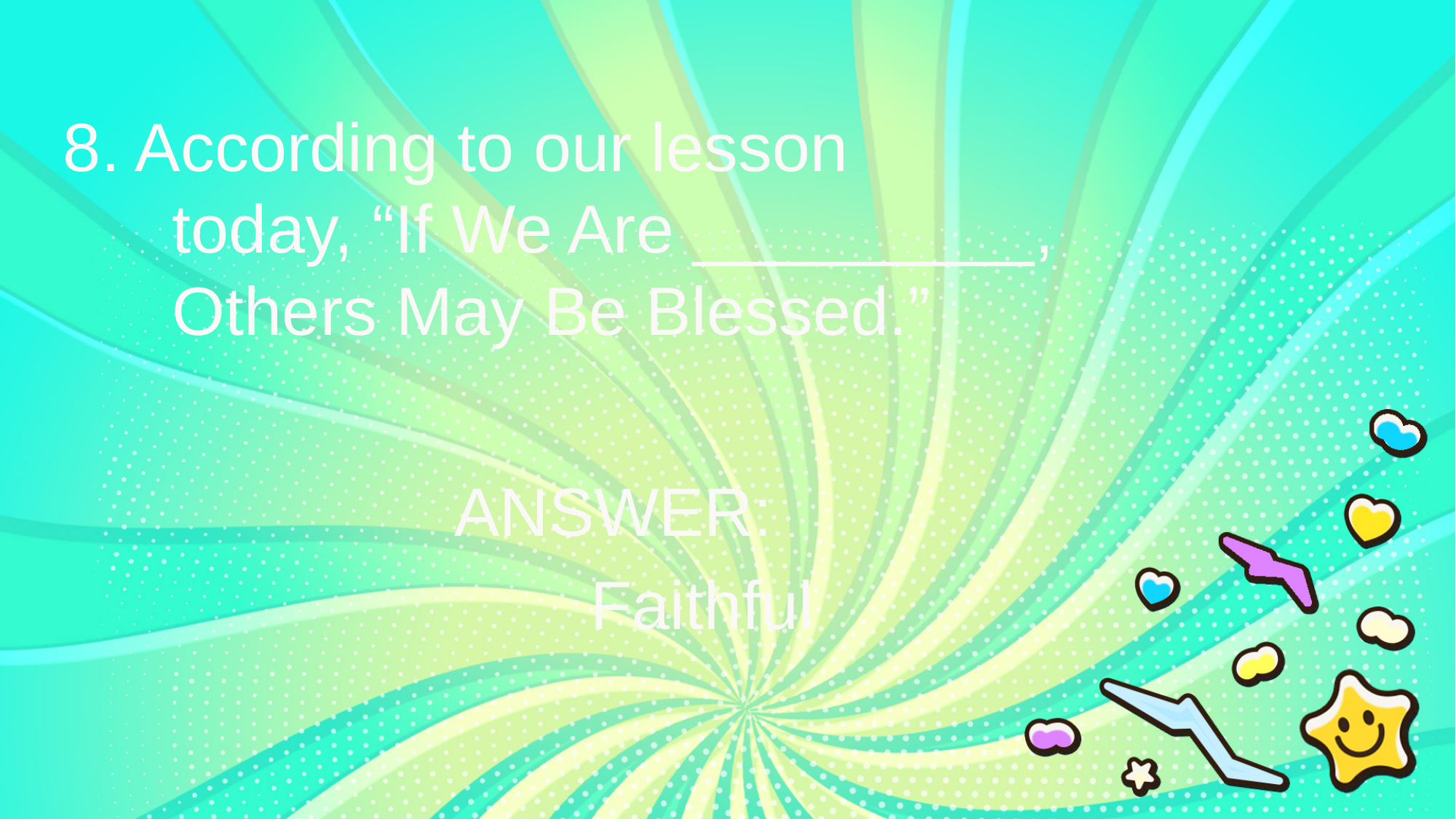

8. According to our lesson
	today, “If We Are _________,
	Others May Be Blessed.”
ANSWER:
Faithful